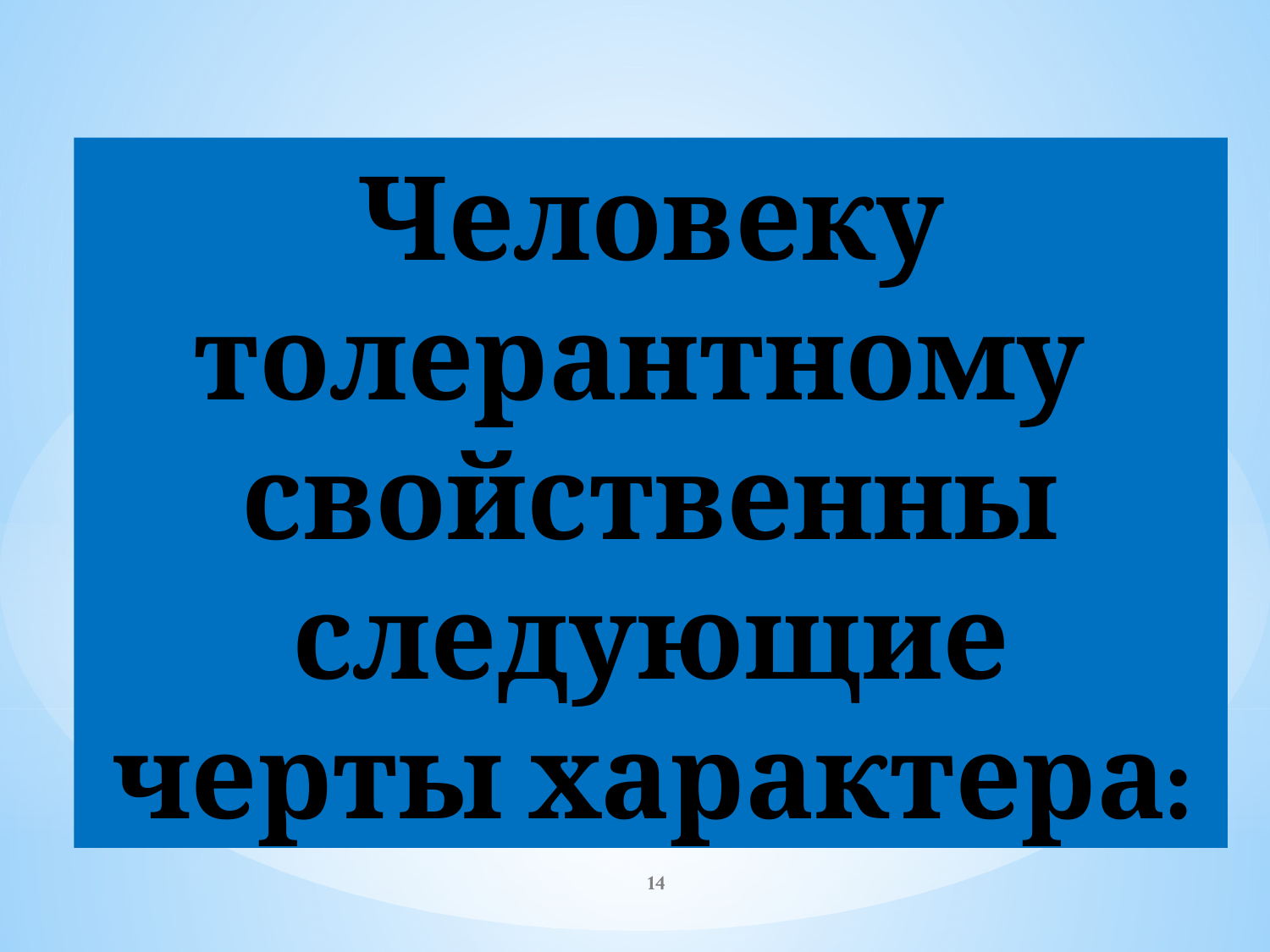

Человеку толерантному  свойственны следующие черты характера:
14